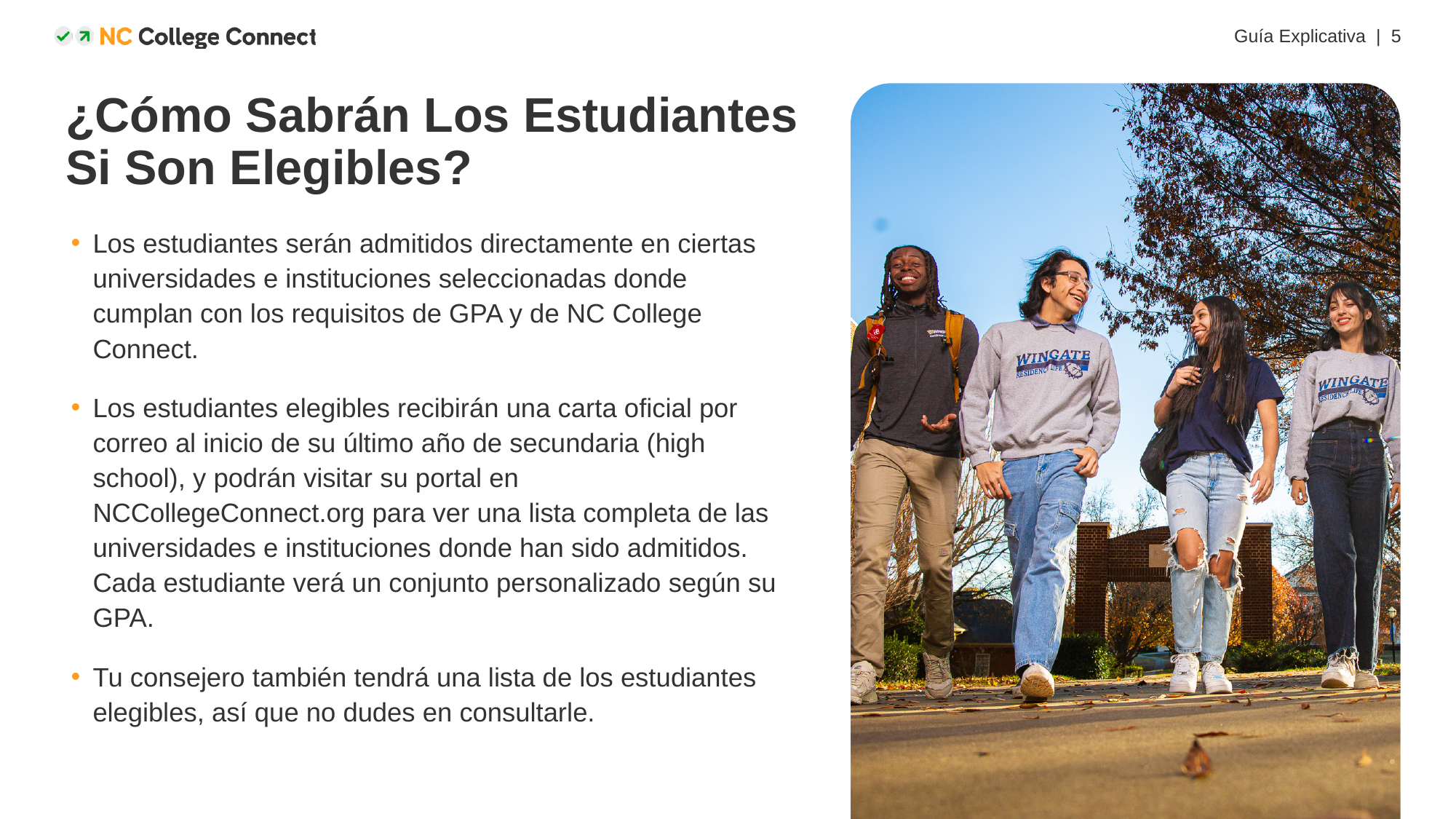

¿Cómo Sabrán Los Estudiantes Si Son Elegibles?

Los estudiantes serán admitidos directamente en ciertas universidades e instituciones seleccionadas donde cumplan con los requisitos de GPA y de NC College Connect.
Los estudiantes elegibles recibirán una carta oficial por correo al inicio de su último año de secundaria (high school), y podrán visitar su portal en NCCollegeConnect.org para ver una lista completa de las universidades e instituciones donde han sido admitidos. Cada estudiante verá un conjunto personalizado según su GPA.
Tu consejero también tendrá una lista de los estudiantes elegibles, así que no dudes en consultarle.